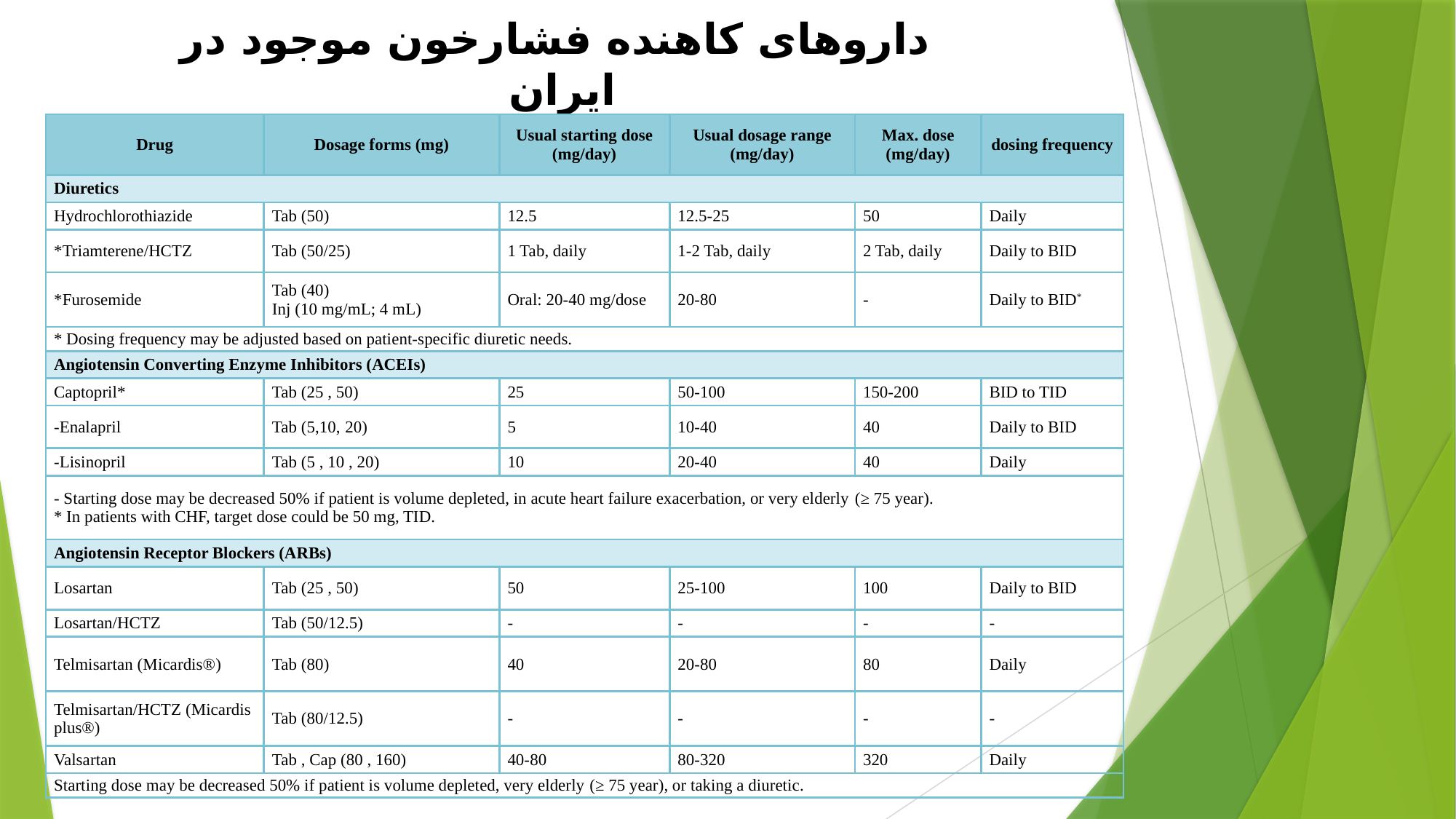

داروهای کاهنده فشارخون موجود در ایران
| Drug | Dosage forms (mg) | Usual starting dose (mg/day) | Usual dosage range (mg/day) | Max. dose (mg/day) | dosing frequency |
| --- | --- | --- | --- | --- | --- |
| Diuretics |  |  |  |  |  |
| Hydrochlorothiazide | Tab (50) | 12.5 | 12.5-25 | 50 | Daily |
| \*Triamterene/HCTZ | Tab (50/25) | 1 Tab, daily | 1-2 Tab, daily | 2 Tab, daily | Daily to BID |
| \*Furosemide | Tab (40) Inj (10 mg/mL; 4 mL) | Oral: 20-40 mg/dose | 20-80 | - | Daily to BID\* |
| \* Dosing frequency may be adjusted based on patient-specific diuretic needs. |  |  |  |  |  |
| Angiotensin Converting Enzyme Inhibitors (ACEIs) |  |  |  |  |  |
| Captopril\* | Tab (25 , 50) | 25 | 50-100 | 150-200 | BID to TID |
| -Enalapril | Tab (5,10, 20) | 5 | 10-40 | 40 | Daily to BID |
| -Lisinopril | Tab (5 , 10 , 20) | 10 | 20-40 | 40 | Daily |
| - Starting dose may be decreased 50% if patient is volume depleted, in acute heart failure exacerbation, or very elderly (≥ 75 year). \* In patients with CHF, target dose could be 50 mg, TID. |  |  |  |  |  |
| Angiotensin Receptor Blockers (ARBs) |  |  |  |  |  |
| Losartan | Tab (25 , 50) | 50 | 25-100 | 100 | Daily to BID |
| Losartan/HCTZ | Tab (50/12.5) | - | - | - | - |
| Telmisartan (Micardis®) | Tab (80) | 40 | 20-80 | 80 | Daily |
| Telmisartan/HCTZ (Micardis plus®) | Tab (80/12.5) | - | - | - | - |
| Valsartan | Tab , Cap (80 , 160) | 40-80 | 80-320 | 320 | Daily |
| Starting dose may be decreased 50% if patient is volume depleted, very elderly (≥ 75 year), or taking a diuretic. |  |  |  |  |  |